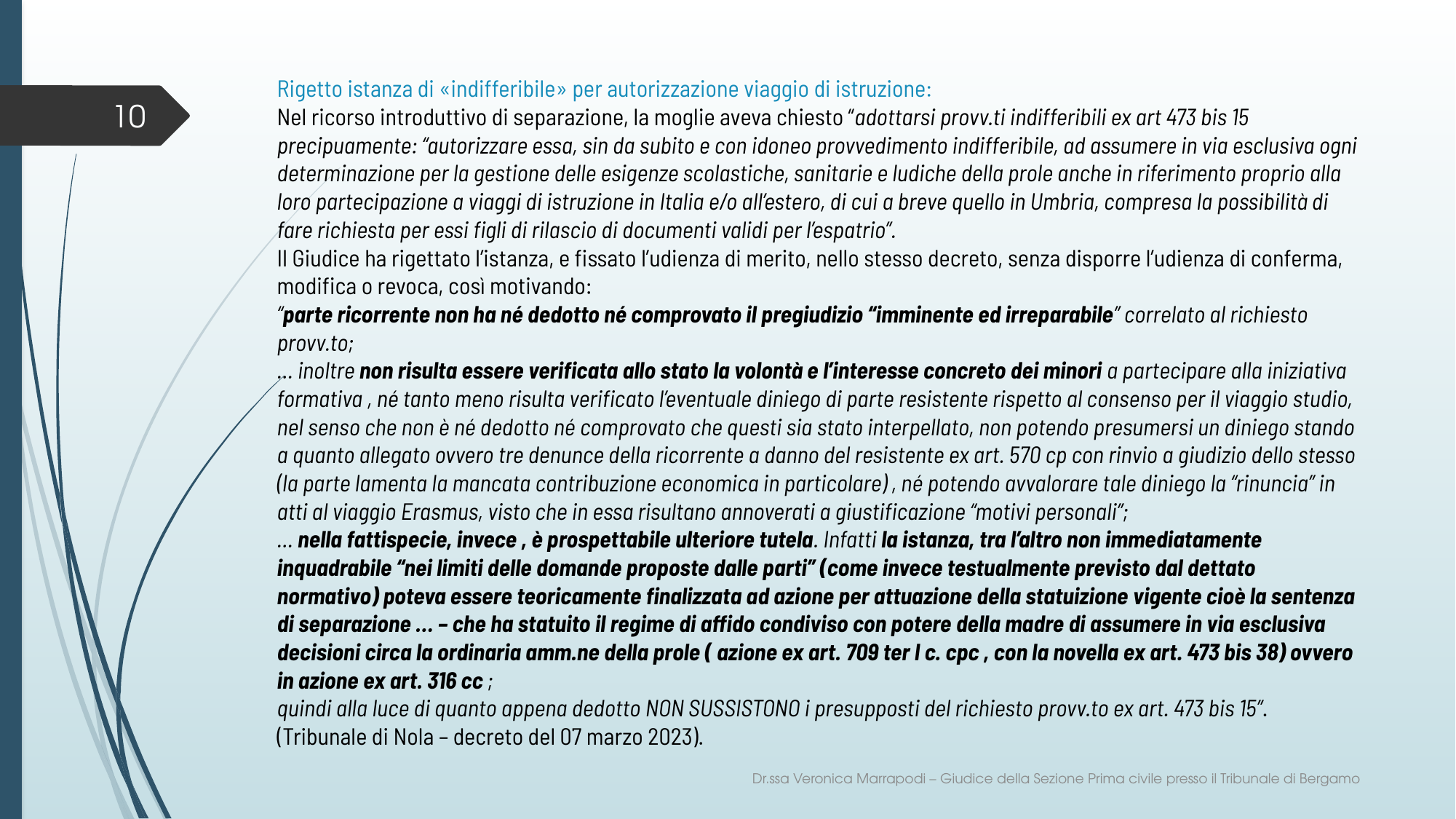

# Rigetto istanza di «indifferibile» per autorizzazione viaggio di istruzione: Nel ricorso introduttivo di separazione, la moglie aveva chiesto “adottarsi provv.ti indifferibili ex art 473 bis 15 precipuamente: “autorizzare essa, sin da subito e con idoneo provvedimento indifferibile, ad assumere in via esclusiva ogni determinazione per la gestione delle esigenze scolastiche, sanitarie e ludiche della prole anche in riferimento proprio alla loro partecipazione a viaggi di istruzione in Italia e/o all’estero, di cui a breve quello in Umbria, compresa la possibilità di fare richiesta per essi figli di rilascio di documenti validi per l’espatrio”. Il Giudice ha rigettato l’istanza, e fissato l’udienza di merito, nello stesso decreto, senza disporre l’udienza di conferma, modifica o revoca, così motivando: “parte ricorrente non ha né dedotto né comprovato il pregiudizio “imminente ed irreparabile” correlato al richiesto provv.to; … inoltre non risulta essere verificata allo stato la volontà e l’interesse concreto dei minori a partecipare alla iniziativa formativa , né tanto meno risulta verificato l’eventuale diniego di parte resistente rispetto al consenso per il viaggio studio, nel senso che non è né dedotto né comprovato che questi sia stato interpellato, non potendo presumersi un diniego stando a quanto allegato ovvero tre denunce della ricorrente a danno del resistente ex art. 570 cp con rinvio a giudizio dello stesso (la parte lamenta la mancata contribuzione economica in particolare) , né potendo avvalorare tale diniego la “rinuncia” in atti al viaggio Erasmus, visto che in essa risultano annoverati a giustificazione “motivi personali”; … nella fattispecie, invece , è prospettabile ulteriore tutela. Infatti la istanza, tra l’altro non immediatamente inquadrabile “nei limiti delle domande proposte dalle parti” (come invece testualmente previsto dal dettato normativo) poteva essere teoricamente finalizzata ad azione per attuazione della statuizione vigente cioè la sentenza di separazione … – che ha statuito il regime di affido condiviso con potere della madre di assumere in via esclusiva decisioni circa la ordinaria amm.ne della prole ( azione ex art. 709 ter I c. cpc , con la novella ex art. 473 bis 38) ovvero in azione ex art. 316 cc ; quindi alla luce di quanto appena dedotto NON SUSSISTONO i presupposti del richiesto provv.to ex art. 473 bis 15”. (Tribunale di Nola – decreto del 07 marzo 2023).
10
Dr.ssa Veronica Marrapodi – Giudice della Sezione Prima civile presso il Tribunale di Bergamo